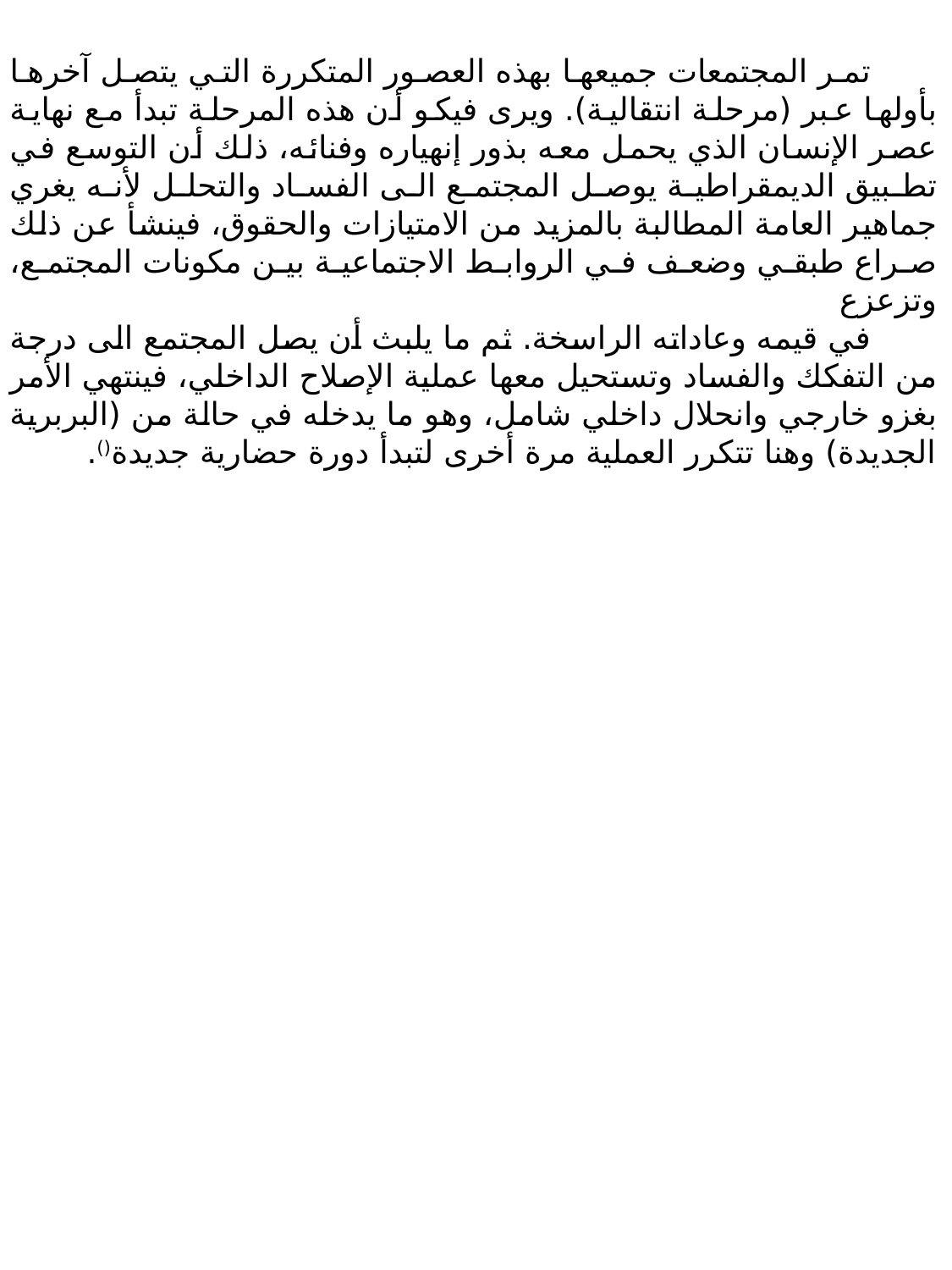

تمر المجتمعات جميعها بهذه العصور المتكررة التي يتصل آخرها بأولها عبر (مرحلة انتقالية). ويرى فيكو أن هذه المرحلة تبدأ مع نهاية عصر الإنسان الذي يحمل معه بذور إنهياره وفنائه، ذلك أن التوسع في تطبيق الديمقراطية يوصل المجتمع الى الفساد والتحلل لأنه يغري جماهير العامة المطالبة بالمزيد من الامتيازات والحقوق، فينشأ عن ذلك صراع طبقي وضعف في الروابط الاجتماعية بين مكونات المجتمع، وتزعزع
في قيمه وعاداته الراسخة. ثم ما يلبث أن يصل المجتمع الى درجة من التفكك والفساد وتستحيل معها عملية الإصلاح الداخلي، فينتهي الأمر بغزو خارجي وانحلال داخلي شامل، وهو ما يدخله في حالة من (البربرية الجديدة) وهنا تتكرر العملية مرة أخرى لتبدأ دورة حضارية جديدة().